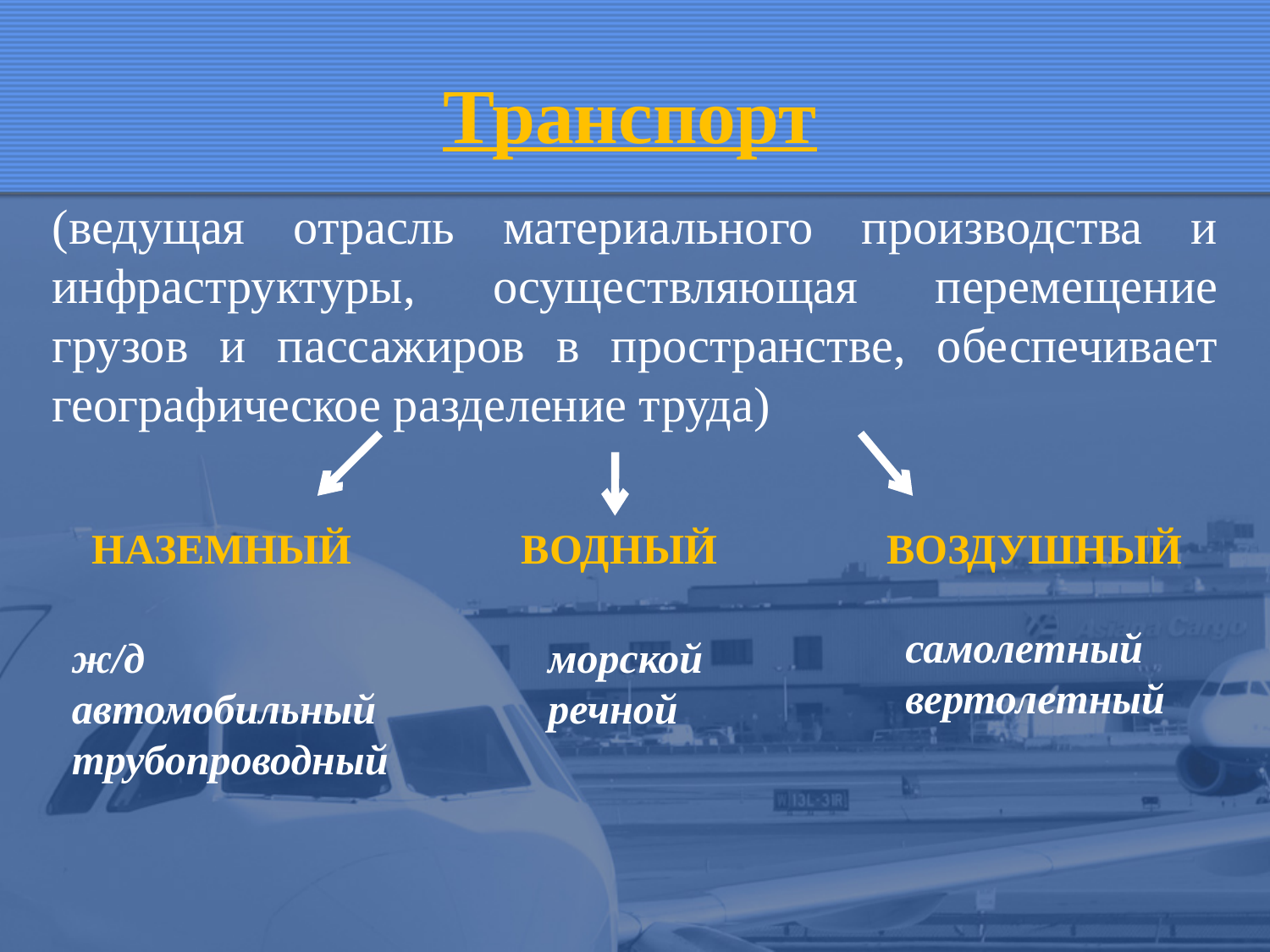

Транспорт
(ведущая отрасль материального производства и инфраструктуры, осуществляющая перемещение грузов и пассажиров в пространстве, обеспечивает географическое разделение труда)
НАЗЕМНЫЙ                ВОДНЫЙ                ВОЗДУШНЫЙ
самолетный
вертолетный

ж/д
автомобильный
трубопроводный

морской
речной